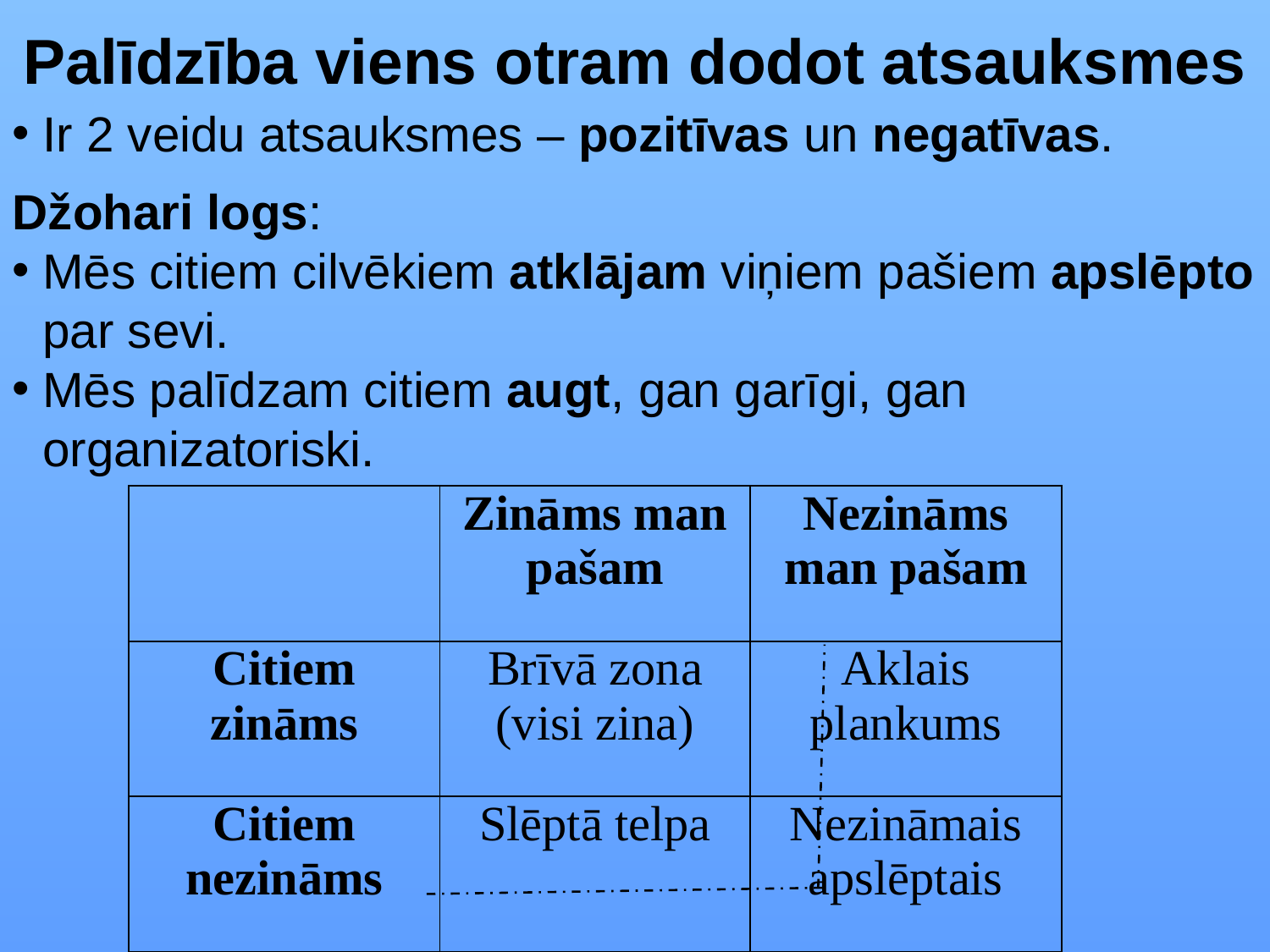

Palīdzība viens otram dodot atsauksmes

Ir 2 veidu atsauksmes – pozitīvas un negatīvas.

Džohari logs:
Mēs citiem cilvēkiem atklājam viņiem pašiem apslēpto par sevi.
Mēs palīdzam citiem augt, gan garīgi, gan organizatoriski.

|  | Zināms man pašam | Nezināms man pašam |
| --- | --- | --- |
| Citiem zināms | Brīvā zona (visi zina) | Aklais plankums |
| Citiem nezināms | Slēptā telpa | Nezināmais apslēptais |